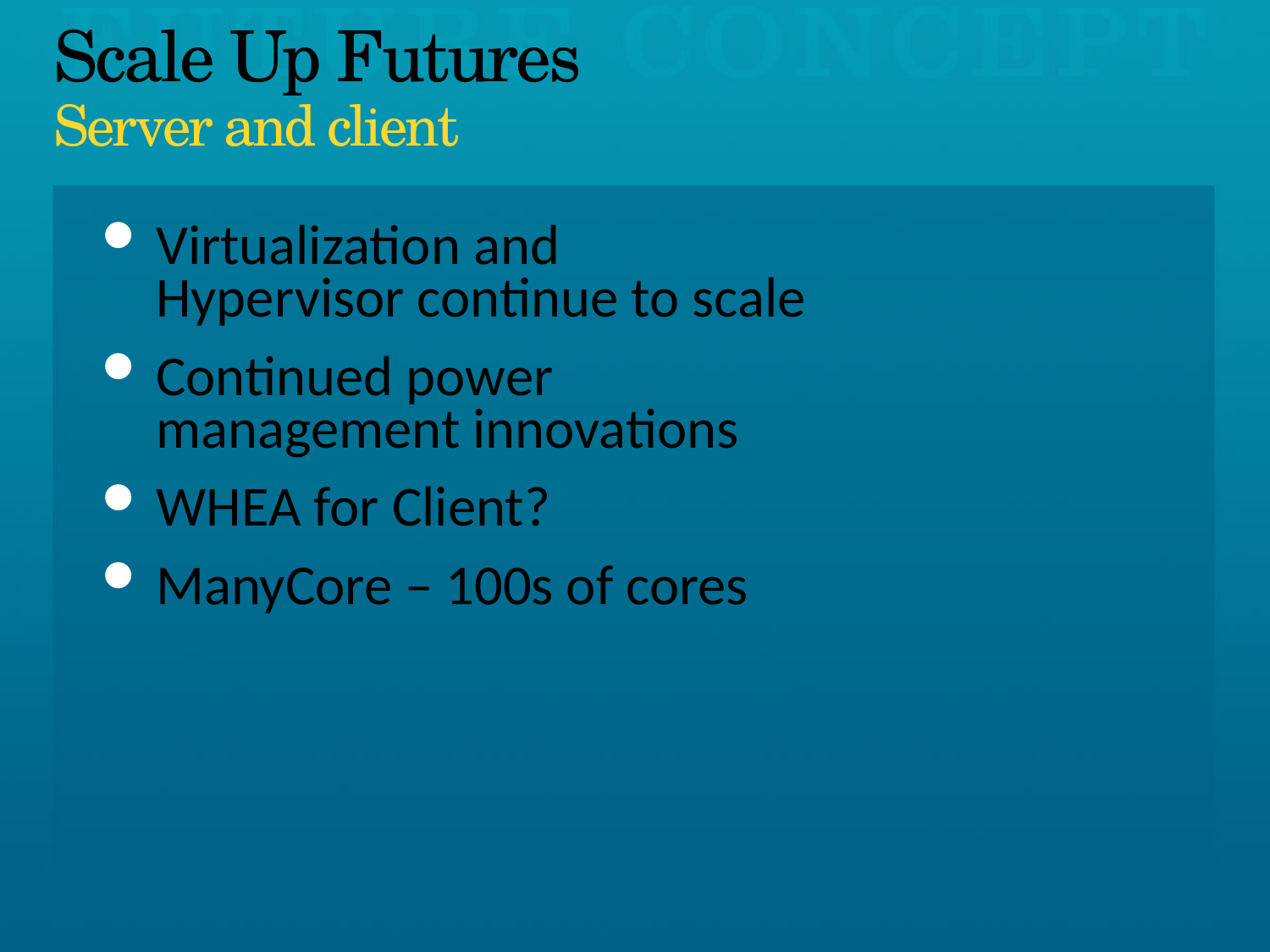

# Scale Up Futures Server and client
Virtualization and
Hypervisor continue to scale
Continued power
management innovations
WHEA for Client?
ManyCore – 100s of cores